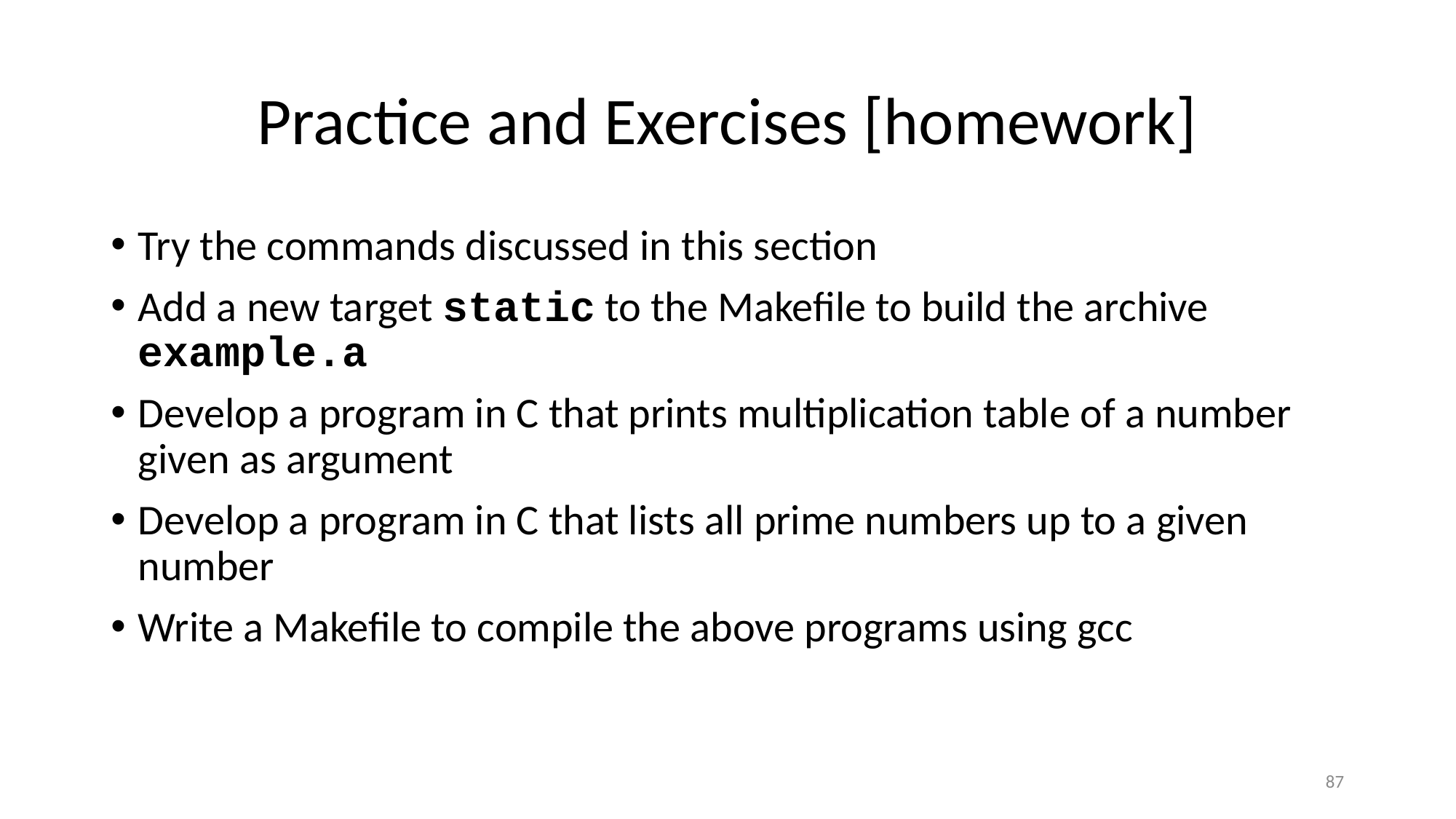

# Practice and Exercises [homework]
Try the commands discussed in this section
Add a new target static to the Makefile to build the archive example.a
Develop a program in C that prints multiplication table of a number given as argument
Develop a program in C that lists all prime numbers up to a given number
Write a Makefile to compile the above programs using gcc

87